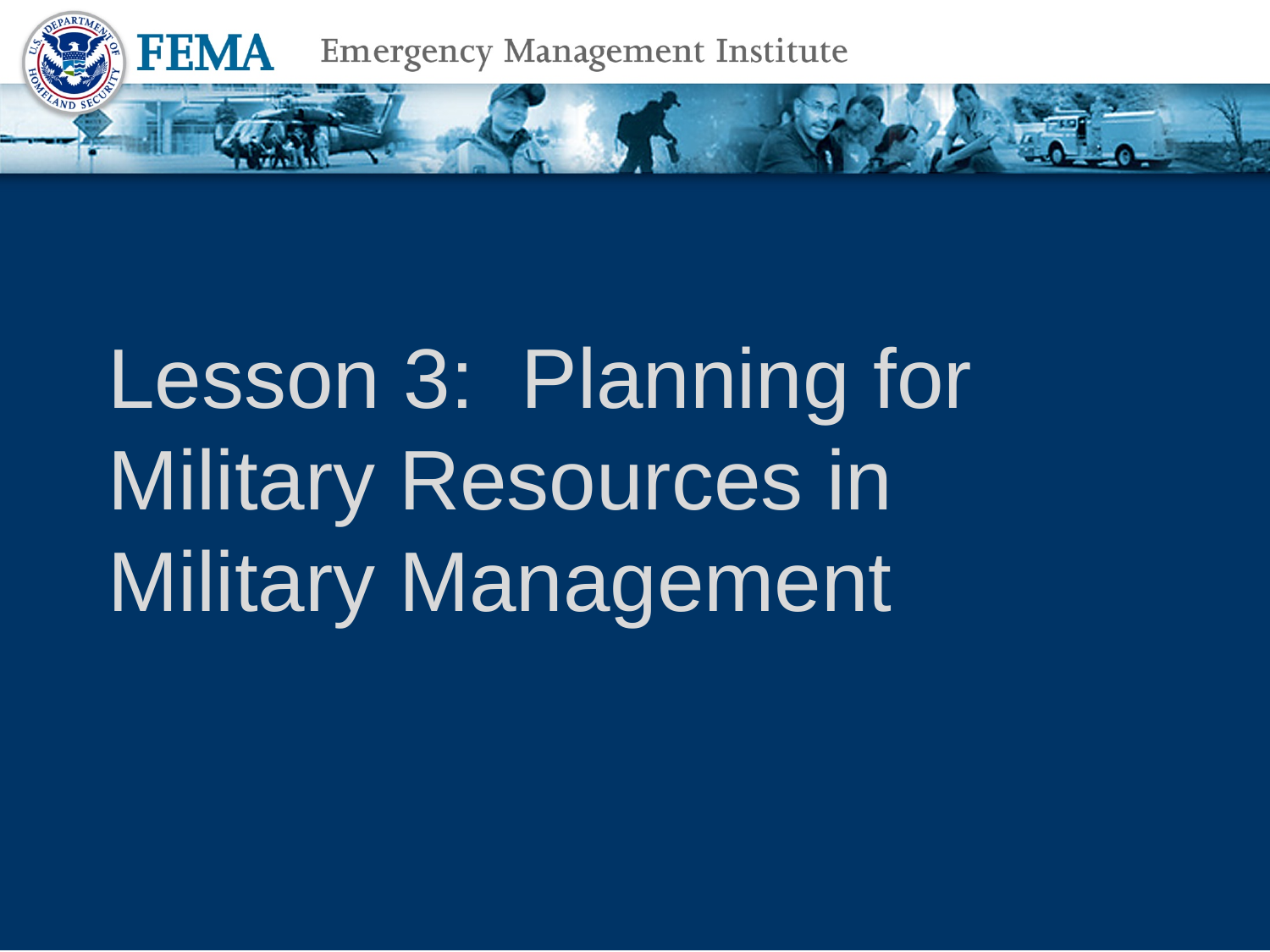

# Lesson 3:  Planning for Military Resources in Military Management